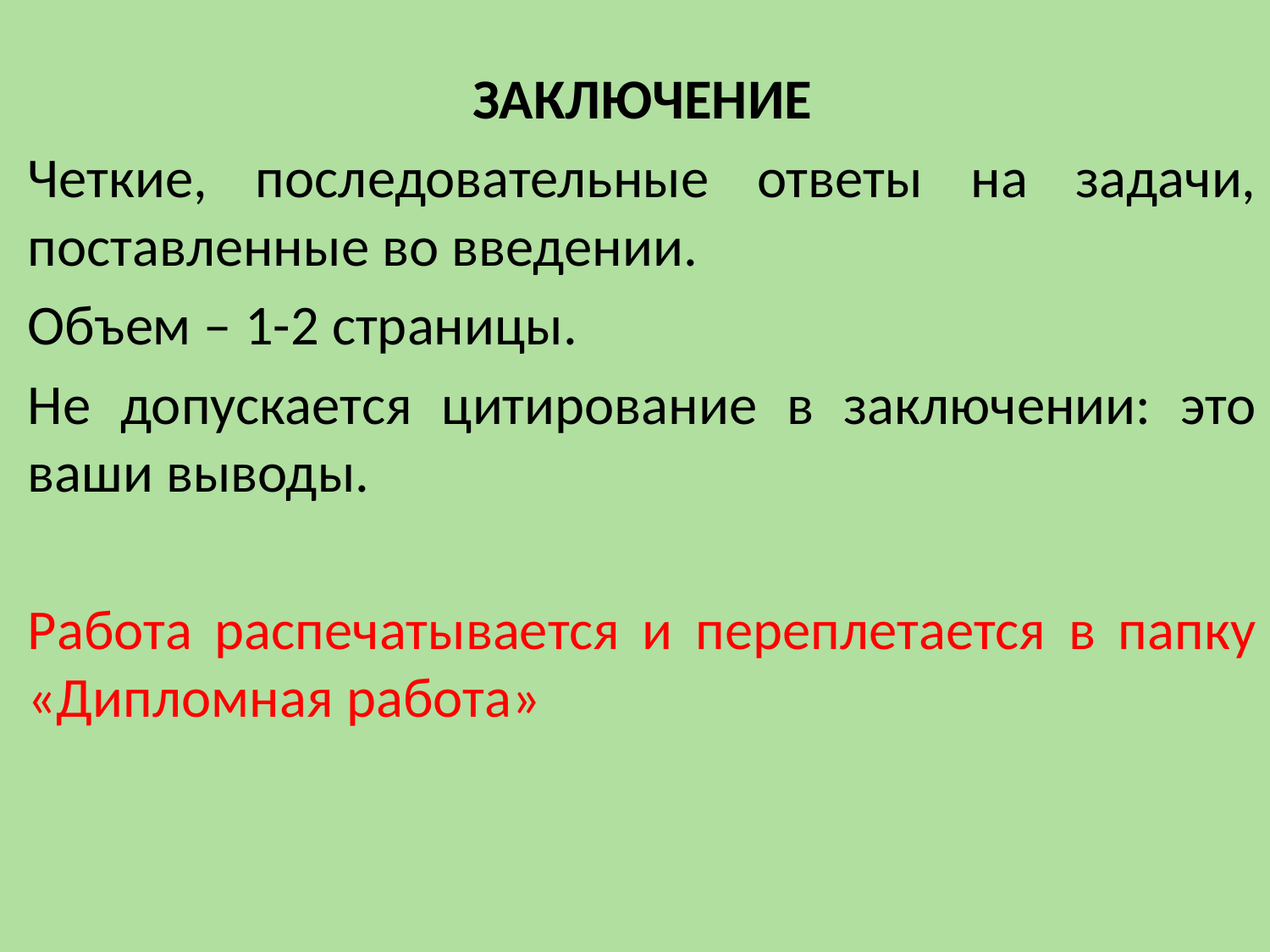

#
ЗАКЛЮЧЕНИЕ
Четкие, последовательные ответы на задачи, поставленные во введении.
Объем – 1-2 страницы.
Не допускается цитирование в заключении: это ваши выводы.

Работа распечатывается и переплетается в папку «Дипломная работа»